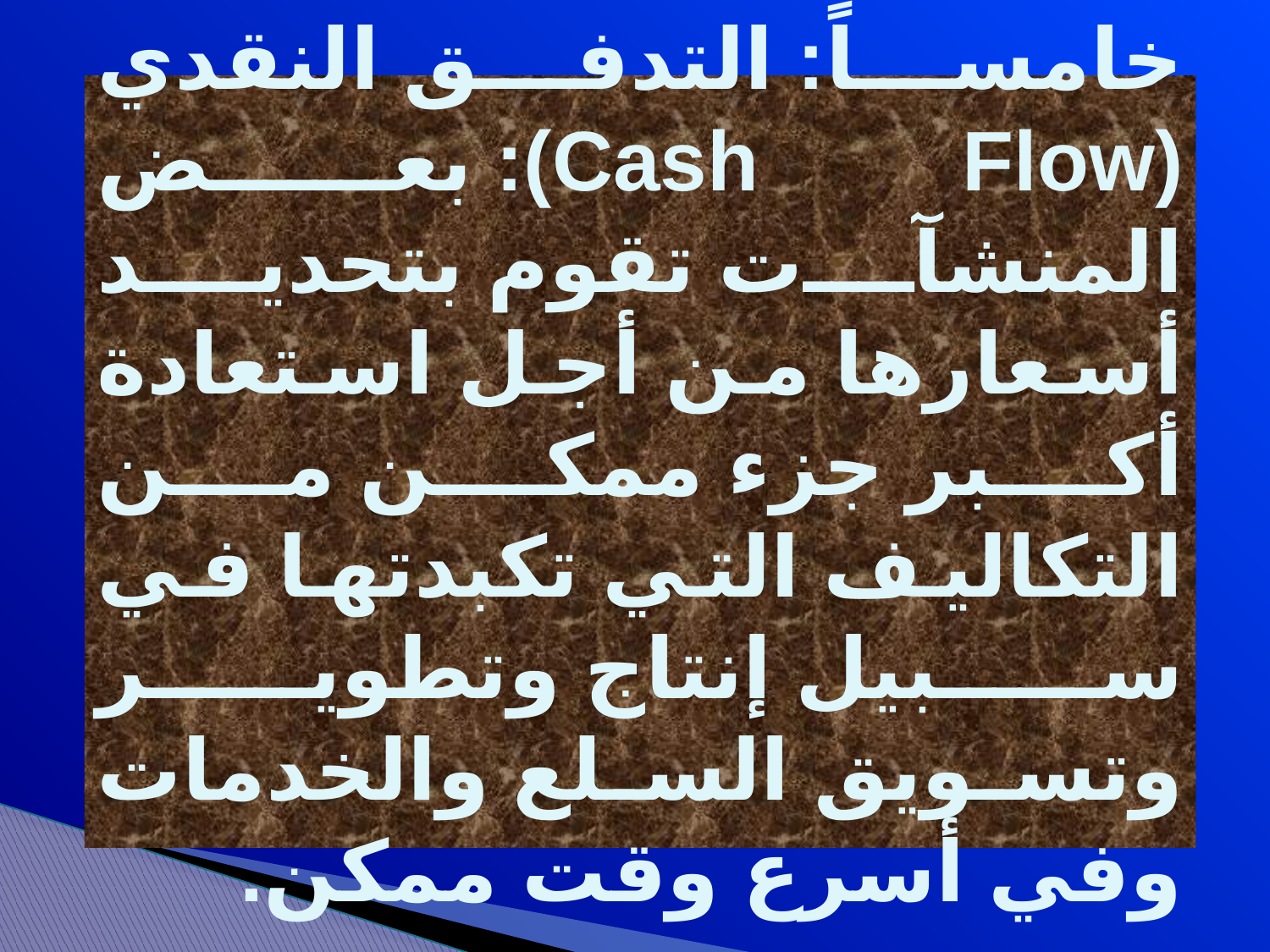

# خامساً: التدفق النقدي (Cash Flow): بعض المنشآت تقوم بتحديد أسعارها من أجل استعادة أكبر جزء ممكن من التكاليف التي تكبدتها في سبيل إنتاج وتطوير وتسويق السلع والخدمات وفي أسرع وقت ممكن.